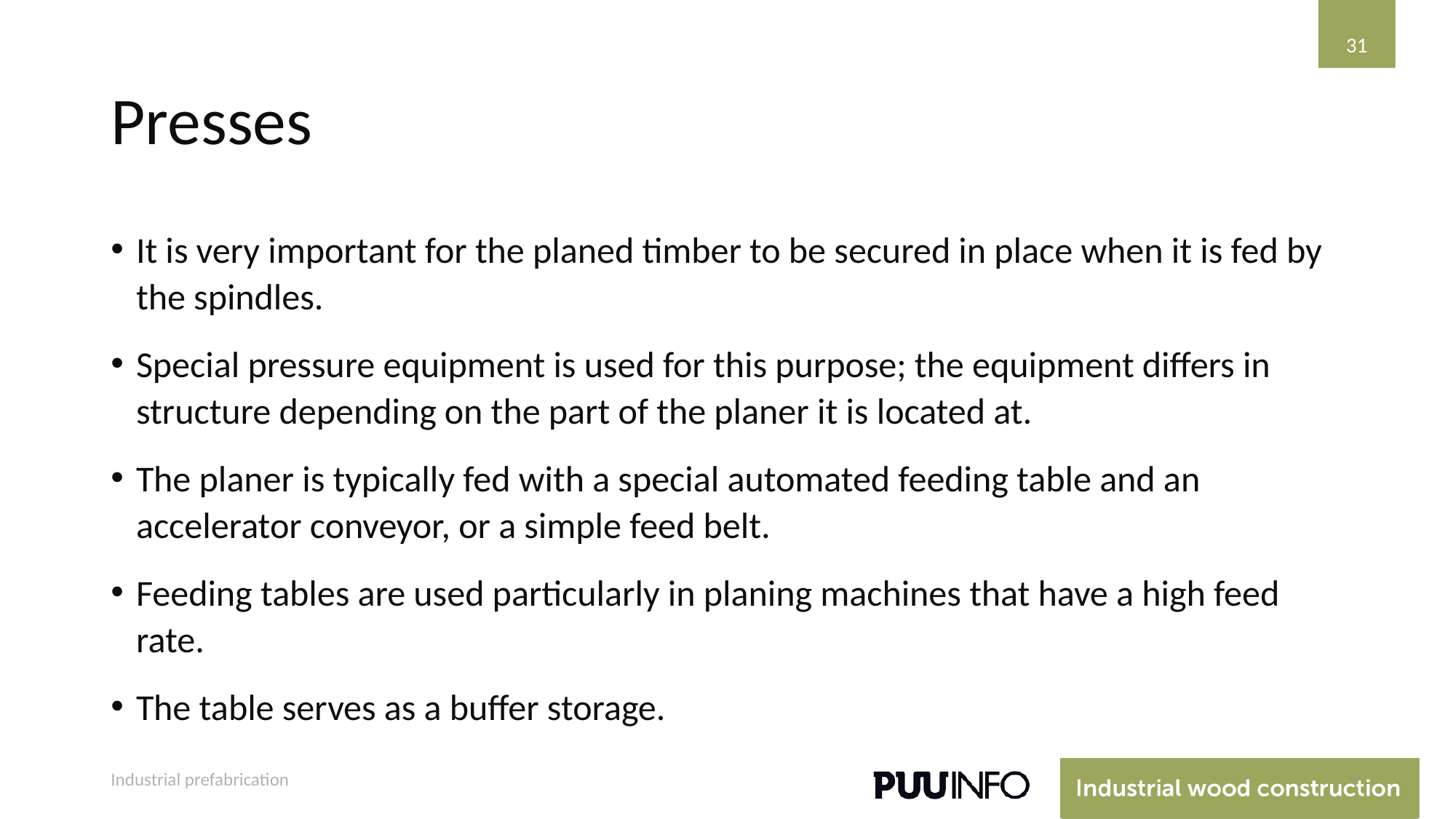

31
# Presses
It is very important for the planed timber to be secured in place when it is fed by the spindles.
Special pressure equipment is used for this purpose; the equipment differs in structure depending on the part of the planer it is located at.
The planer is typically fed with a special automated feeding table and an accelerator conveyor, or a simple feed belt.
Feeding tables are used particularly in planing machines that have a high feed rate.
The table serves as a buffer storage.

Industrial prefabrication